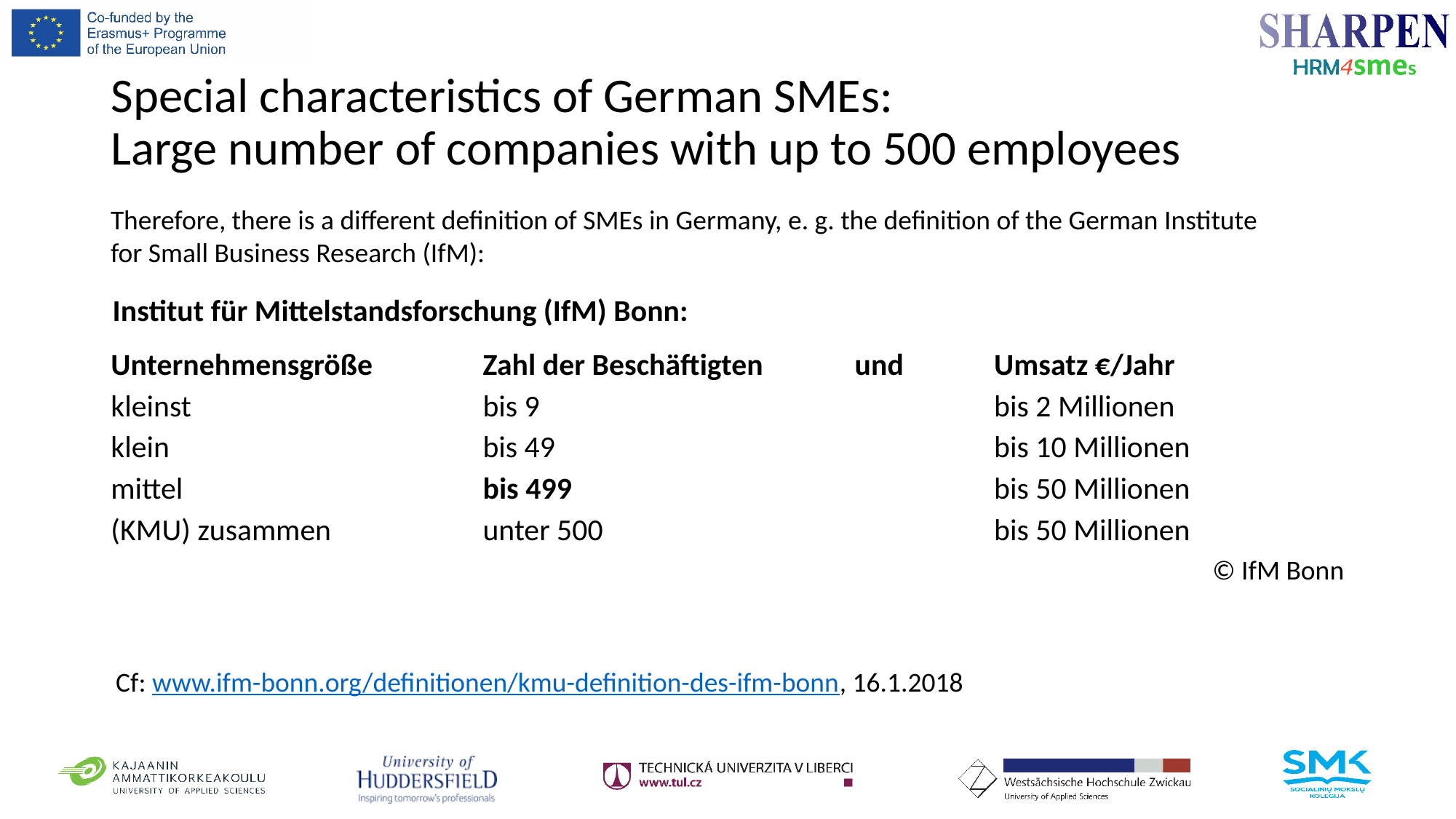

# Special characteristics of German SMEs: Large number of companies with up to 500 employees
Therefore, there is a different definition of SMEs in Germany, e. g. the definition of the German Institute for Small Business Research (IfM):
Institut für Mittelstandsforschung (IfM) Bonn:
| Unternehmensgröße | Zahl der Beschäftigten | und | Umsatz €/Jahr |
| --- | --- | --- | --- |
| kleinst | bis 9 |  | bis 2 Millionen |
| klein | bis 49 |  | bis 10 Millionen |
| mittel | bis 499 |  | bis 50 Millionen |
| (KMU) zusammen | unter 500 |  | bis 50 Millionen |
|  |  |  | © IfM Bonn |
Cf: www.ifm-bonn.org/definitionen/kmu-definition-des-ifm-bonn, 16.1.2018